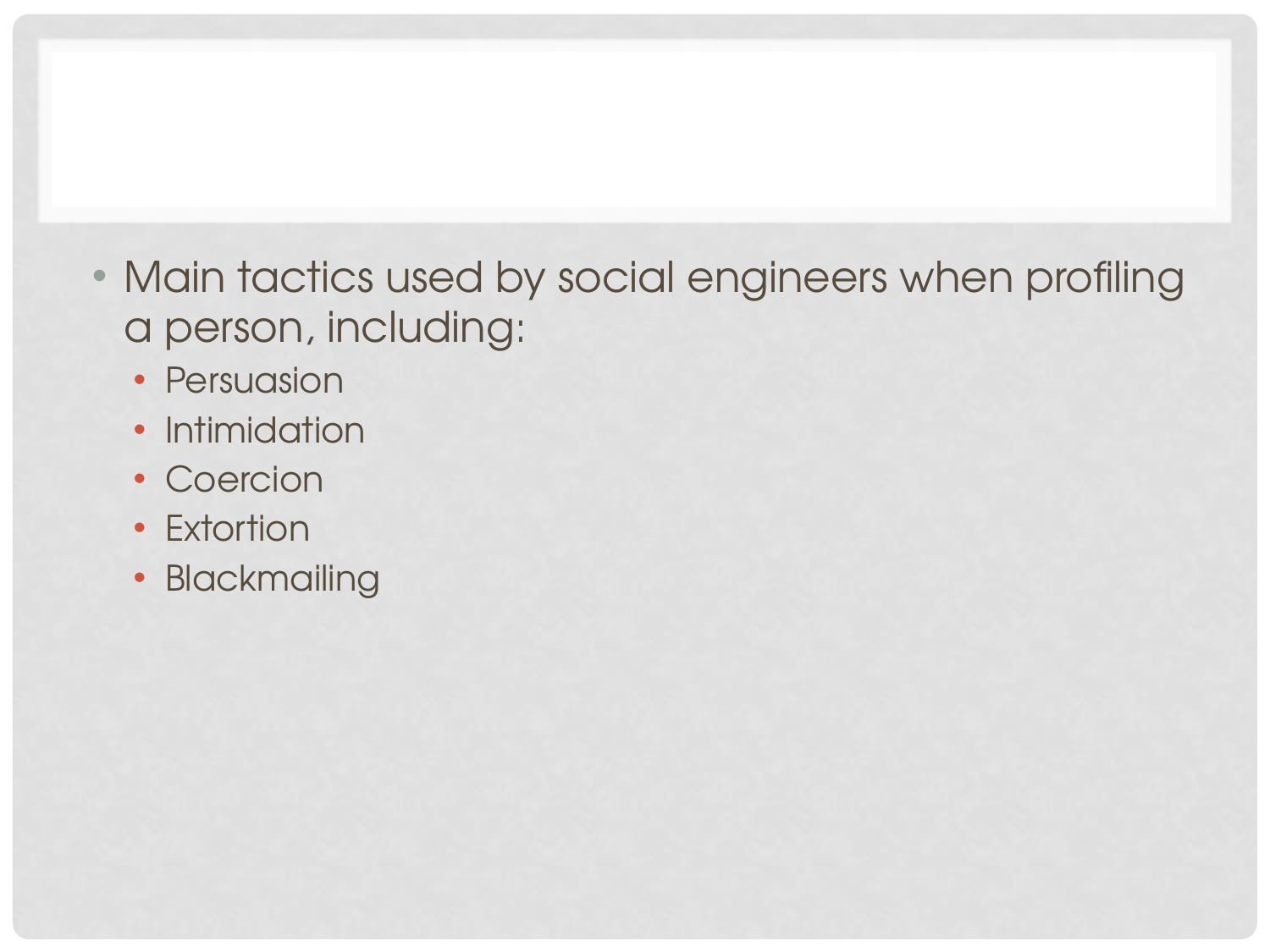

#
Main tactics used by social engineers when profiling a person, including:
Persuasion
Intimidation
Coercion
Extortion
Blackmailing